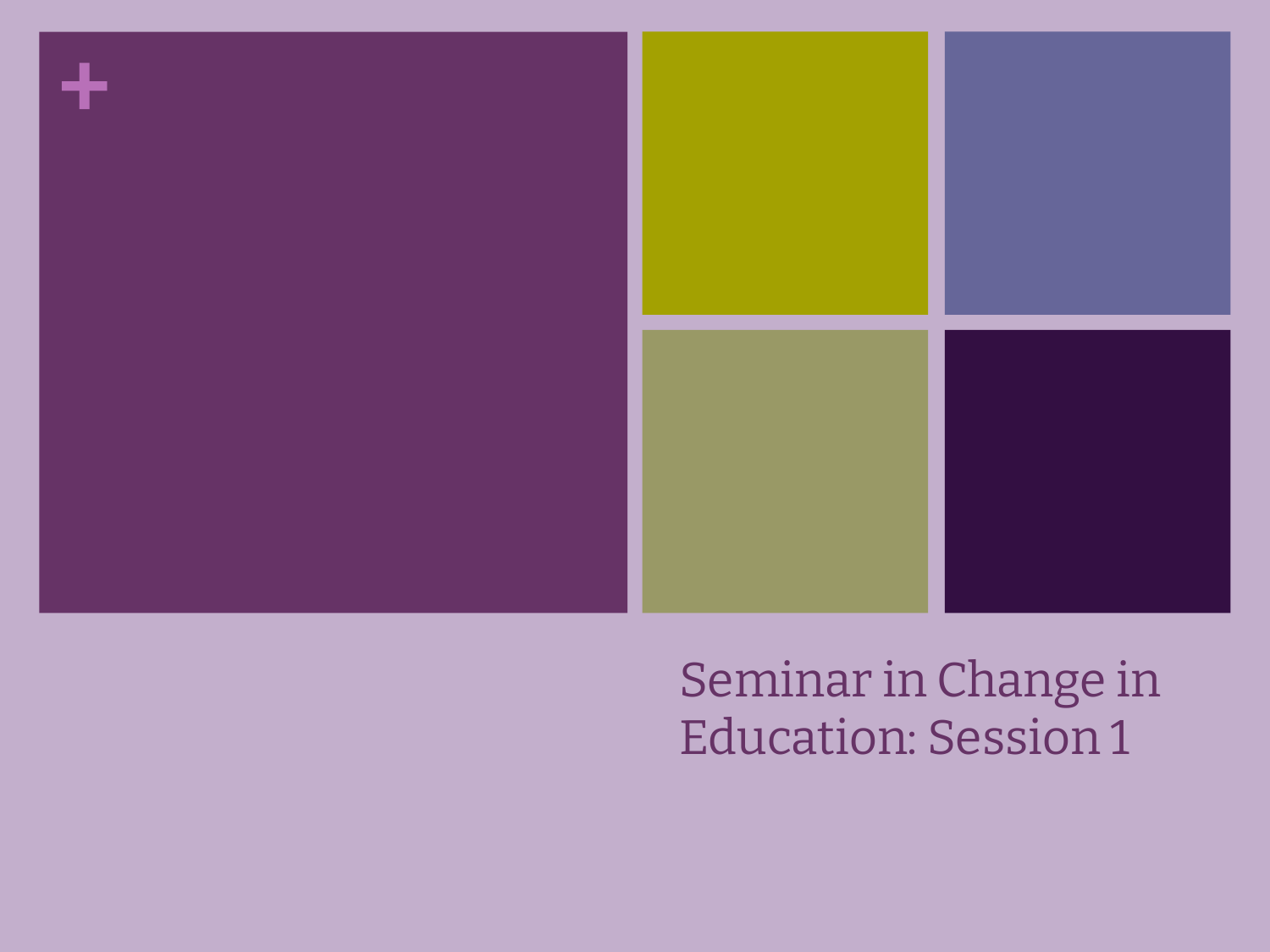

# Seminar in Change in Education: Session 1